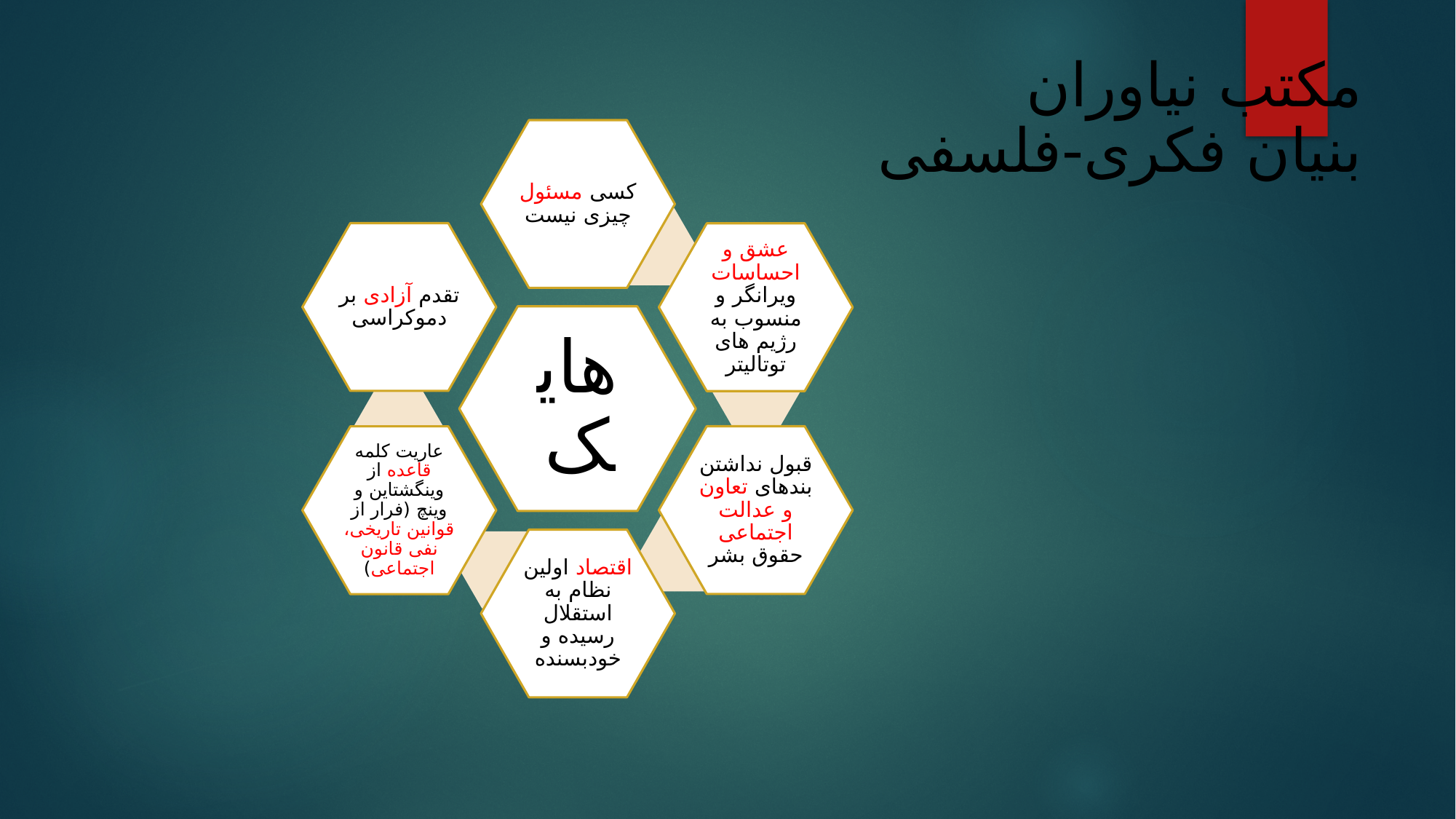

مکتب نیاوران
بنیان فکری-فلسفی
هایک
کسی مسئول چیزی نیست
عشق و احساسات ویرانگر و منسوب به رژیم های توتالیتر
قبول نداشتن بندهای تعاون و عدالت اجتماعی حقوق بشر
اقتصاد اولین نظام به استقلال رسیده و خودبسنده
عاریت کلمه قاعده از وینگشتاین و وینچ (فرار از قوانین تاریخی، نفی قانون اجتماعی)
تقدم آزادی بر دموکراسی